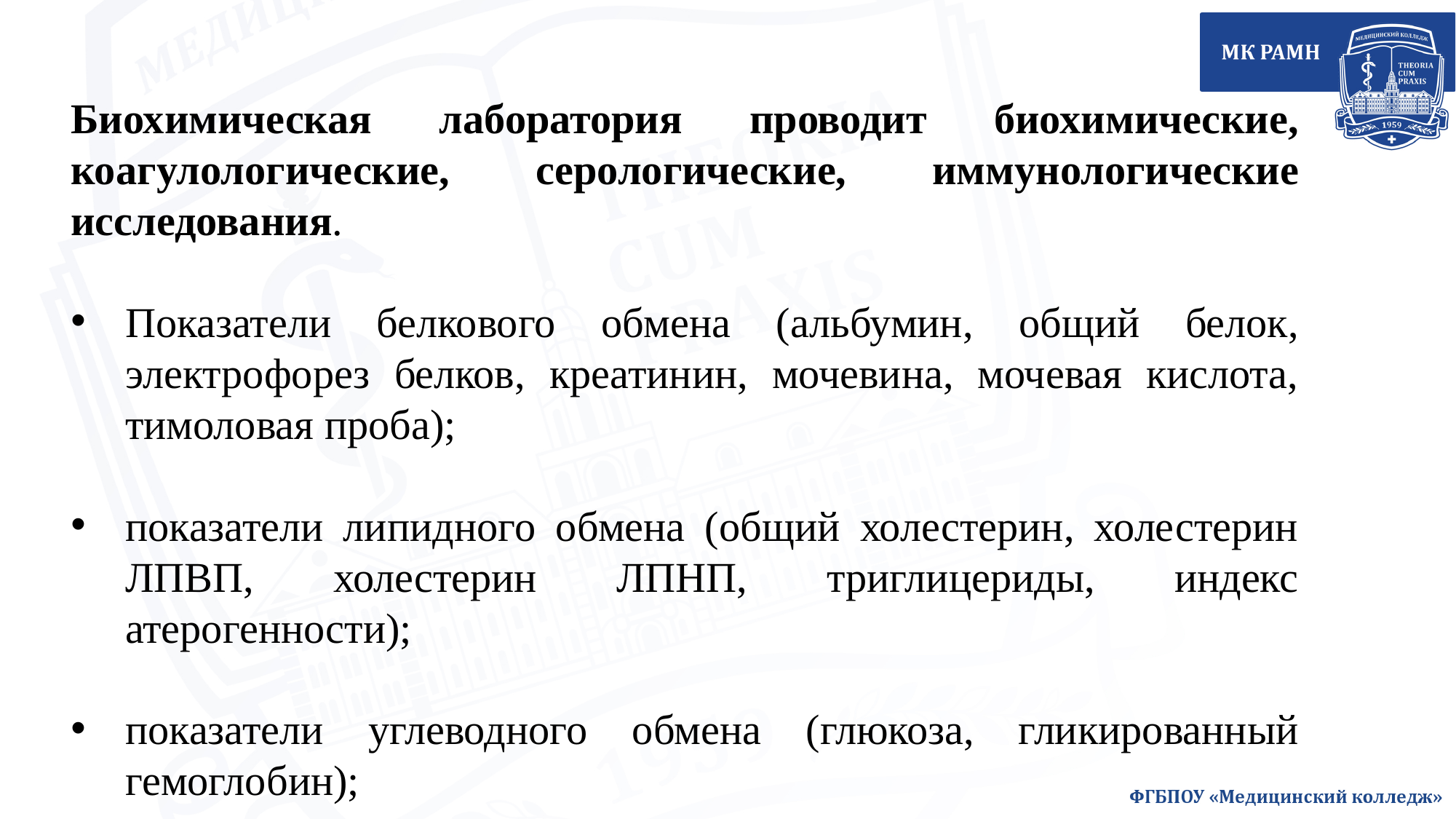

Биохимическая лаборатория проводит биохимические, коагулологические, серологические, иммунологические исследования.

Показатели белкового обмена (альбумин, общий белок, электрофорез белков, креатинин, мочевина, мочевая кислота, тимоловая проба);

показатели липидного обмена (общий холестерин, холестерин ЛПВП, холестерин ЛПНП, триглицериды, индекс атерогенности);

показатели углеводного обмена (глюкоза, гликированный гемоглобин);